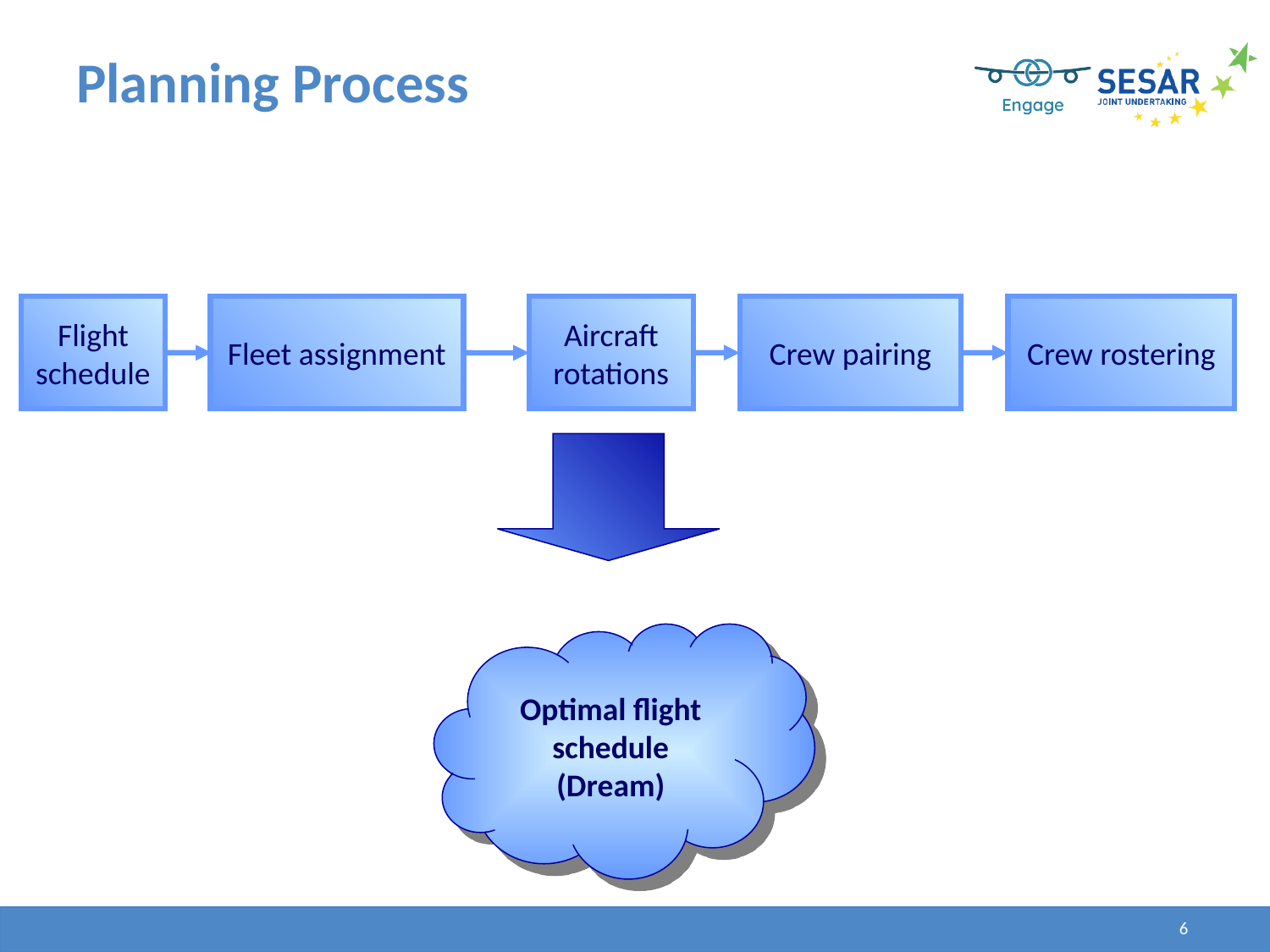

# Planning Process
Flight schedule
Fleet assignment
Aircraft rotations
Crew pairing
Crew rostering

Optimal flight schedule
(Dream)
6